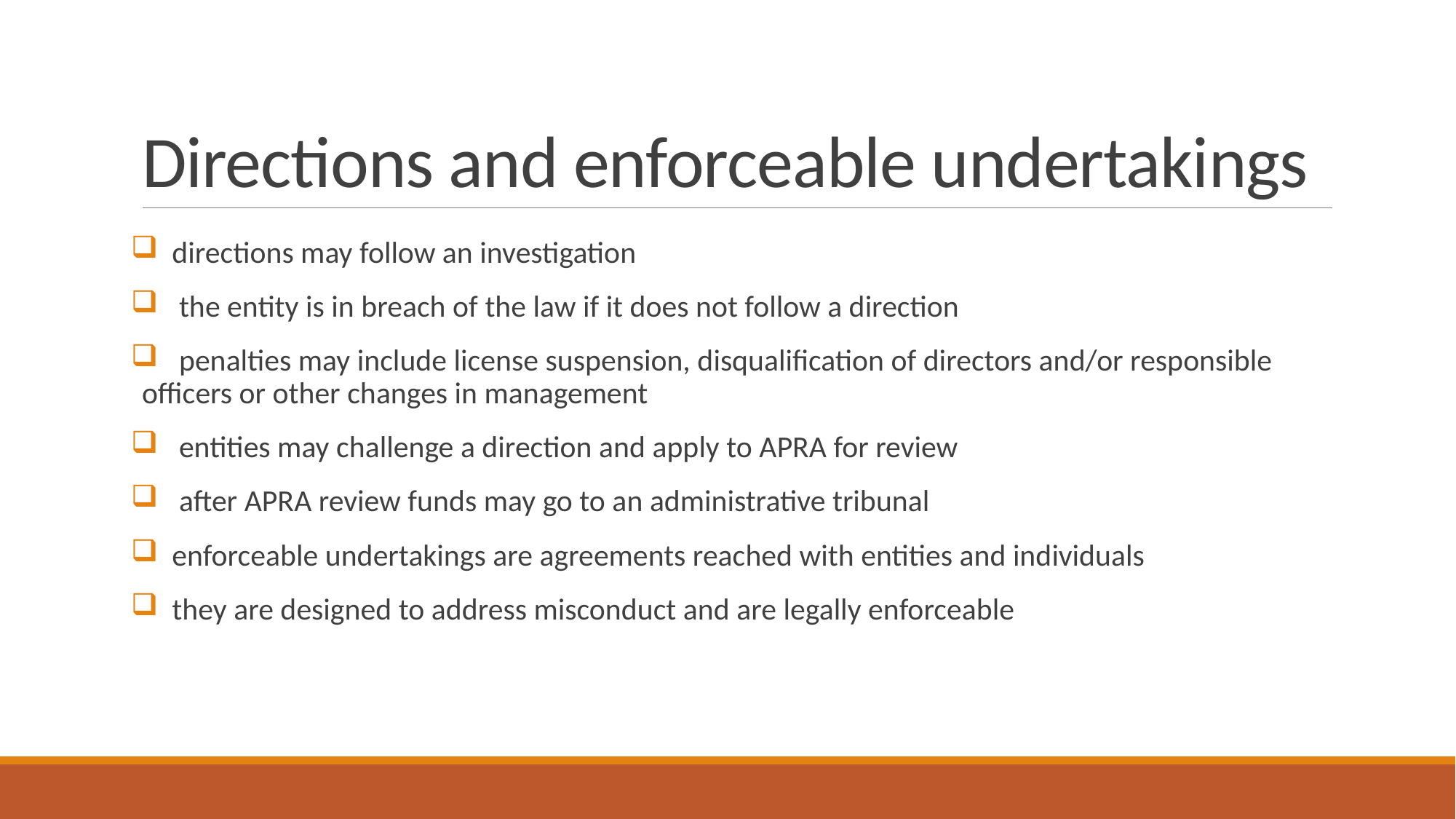

# Directions and enforceable undertakings
  directions may follow an investigation
   the entity is in breach of the law if it does not follow a direction
   penalties may include license suspension, disqualification of directors and/or responsible        officers or other changes in management
   entities may challenge a direction and apply to APRA for review
   after APRA review funds may go to an administrative tribunal
  enforceable undertakings are agreements reached with entities and individuals
  they are designed to address misconduct and are legally enforceable